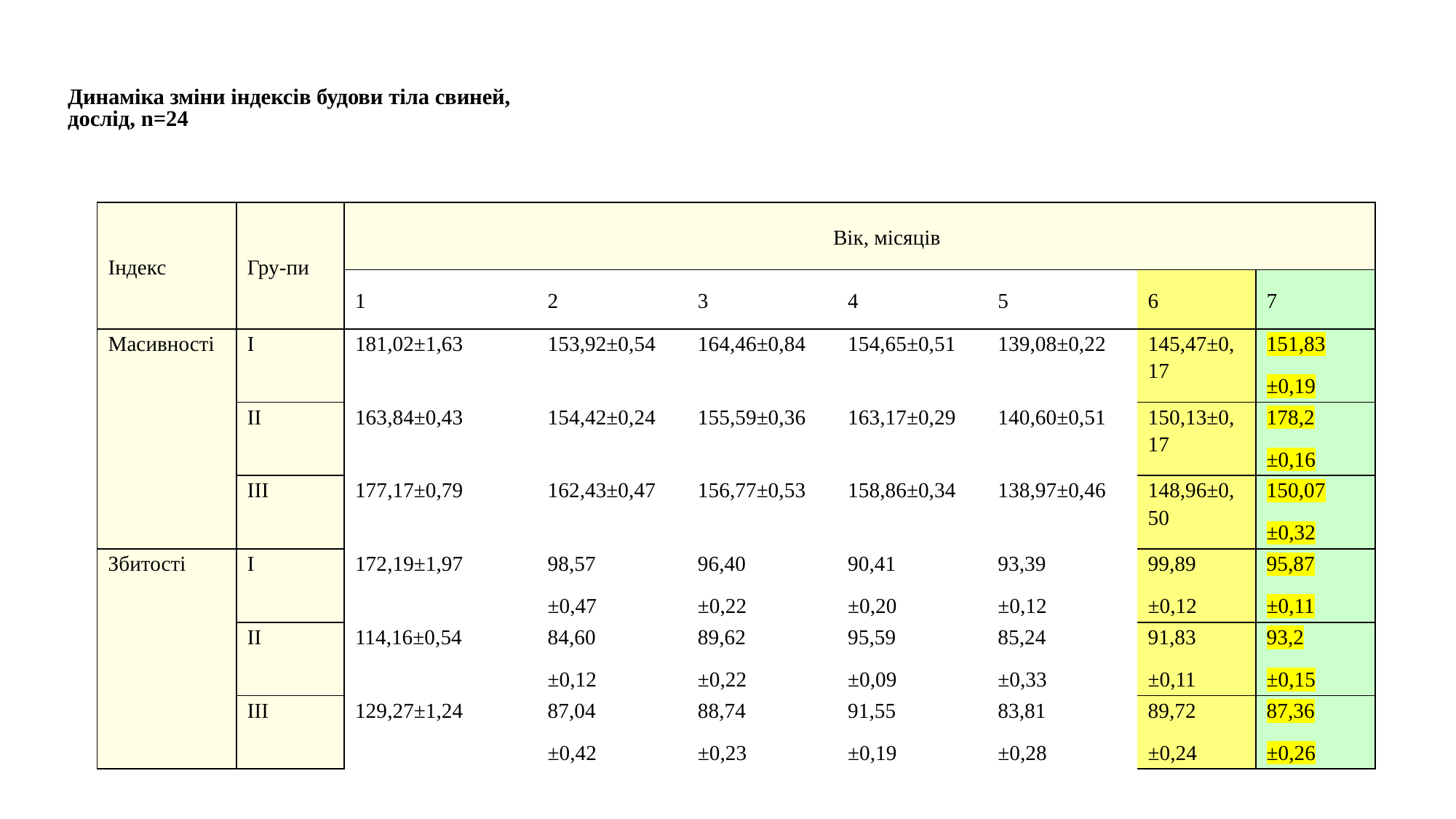

#
Динаміка зміни індексів будови тіла свиней, дослід, n=24
| Індекс | Гру-пи | Вік, місяців |  |  |  |  |  |  |
| --- | --- | --- | --- | --- | --- | --- | --- | --- |
|  |  | 1 | 2 | 3 | 4 | 5 | 6 | 7 |
| Масивності | І | 181,02±1,63 | 153,92±0,54 | 164,46±0,84 | 154,65±0,51 | 139,08±0,22 | 145,47±0,17 | 151,83 ±0,19 |
|  | ІІ | 163,84±0,43 | 154,42±0,24 | 155,59±0,36 | 163,17±0,29 | 140,60±0,51 | 150,13±0,17 | 178,2 ±0,16 |
|  | IІІ | 177,17±0,79 | 162,43±0,47 | 156,77±0,53 | 158,86±0,34 | 138,97±0,46 | 148,96±0,50 | 150,07 ±0,32 |
| Збитості | І | 172,19±1,97 | 98,57 ±0,47 | 96,40 ±0,22 | 90,41 ±0,20 | 93,39 ±0,12 | 99,89 ±0,12 | 95,87 ±0,11 |
|  | ІІ | 114,16±0,54 | 84,60 ±0,12 | 89,62 ±0,22 | 95,59 ±0,09 | 85,24 ±0,33 | 91,83 ±0,11 | 93,2 ±0,15 |
|  | ІІІ | 129,27±1,24 | 87,04 ±0,42 | 88,74 ±0,23 | 91,55 ±0,19 | 83,81 ±0,28 | 89,72 ±0,24 | 87,36 ±0,26 |